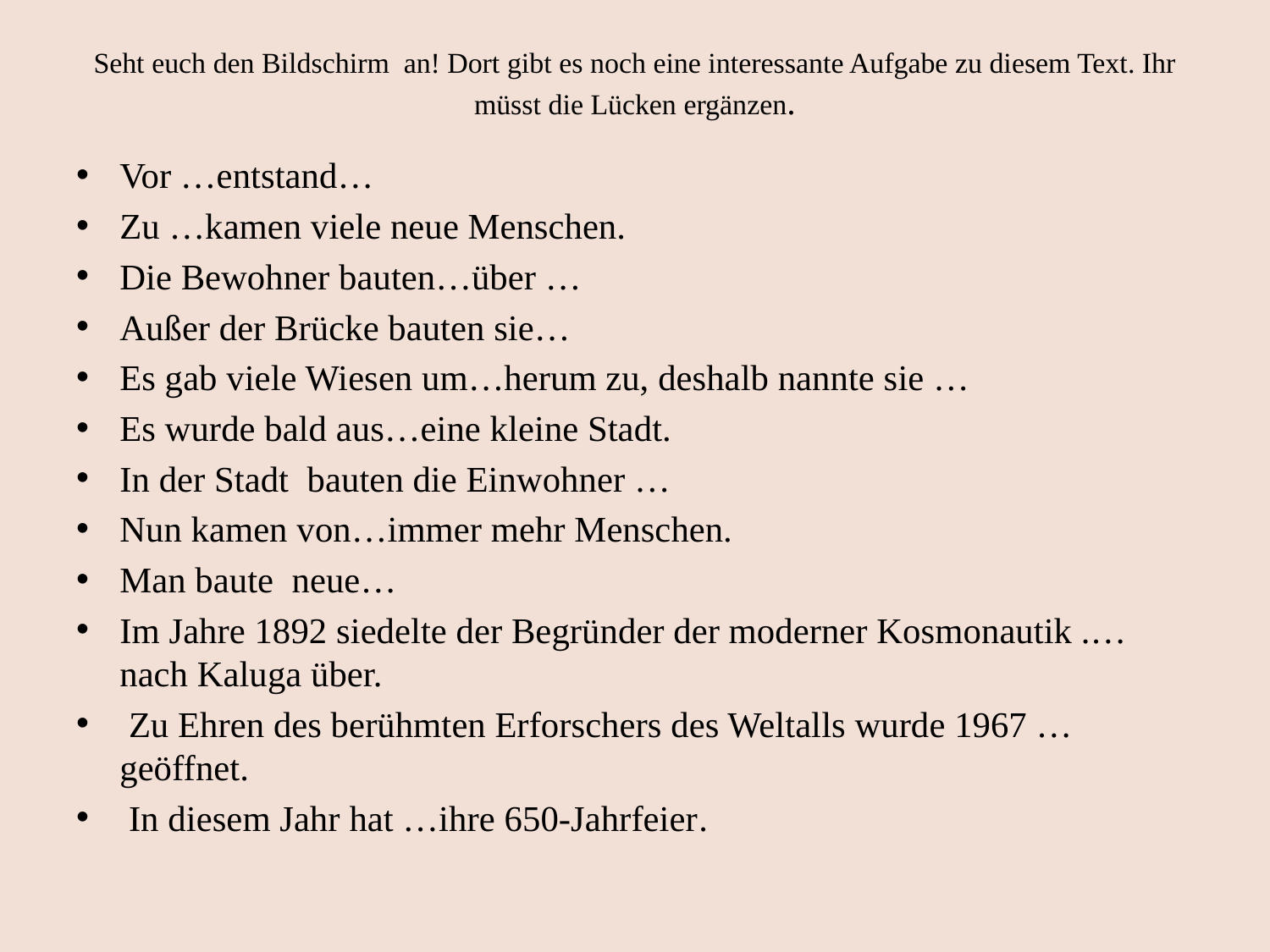

# Seht euch den Bildschirm  an! Dort gibt es noch eine interessante Aufgabe zu diesem Text. Ihr müsst die Lücken ergänzen.
Vor …entstand…
Zu …kamen viele neue Menschen.
Die Bewohner bauten…über …
Außer der Brücke bauten sie…
Es gab viele Wiesen um…herum zu, deshalb nannte sie …
Es wurde bald aus…eine kleine Stadt.
In der Stadt  bauten die Einwohner …
Nun kamen von…immer mehr Menschen.
Man baute  neue…
Im Jahre 1892 siedelte der Begründer der moderner Kosmonautik .… nach Kaluga über.
 Zu Ehren des berühmten Erforschers des Weltalls wurde 1967 … geöffnet.
 In diesem Jahr hat …ihre 650-Jahrfeier.